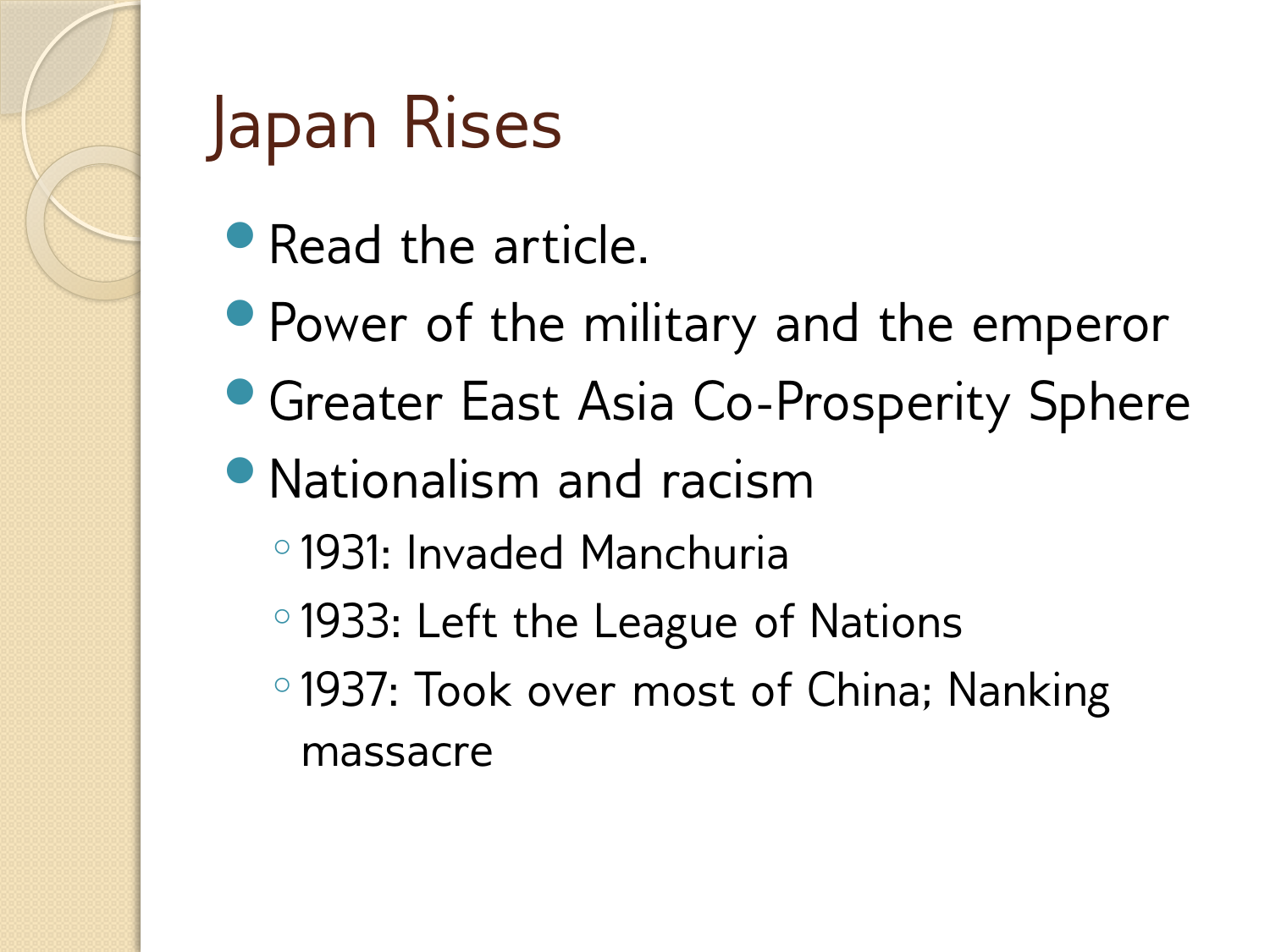

# Japan Rises
Read the article.
Power of the military and the emperor
Greater East Asia Co-Prosperity Sphere
Nationalism and racism
1931: Invaded Manchuria
1933: Left the League of Nations
1937: Took over most of China; Nanking massacre